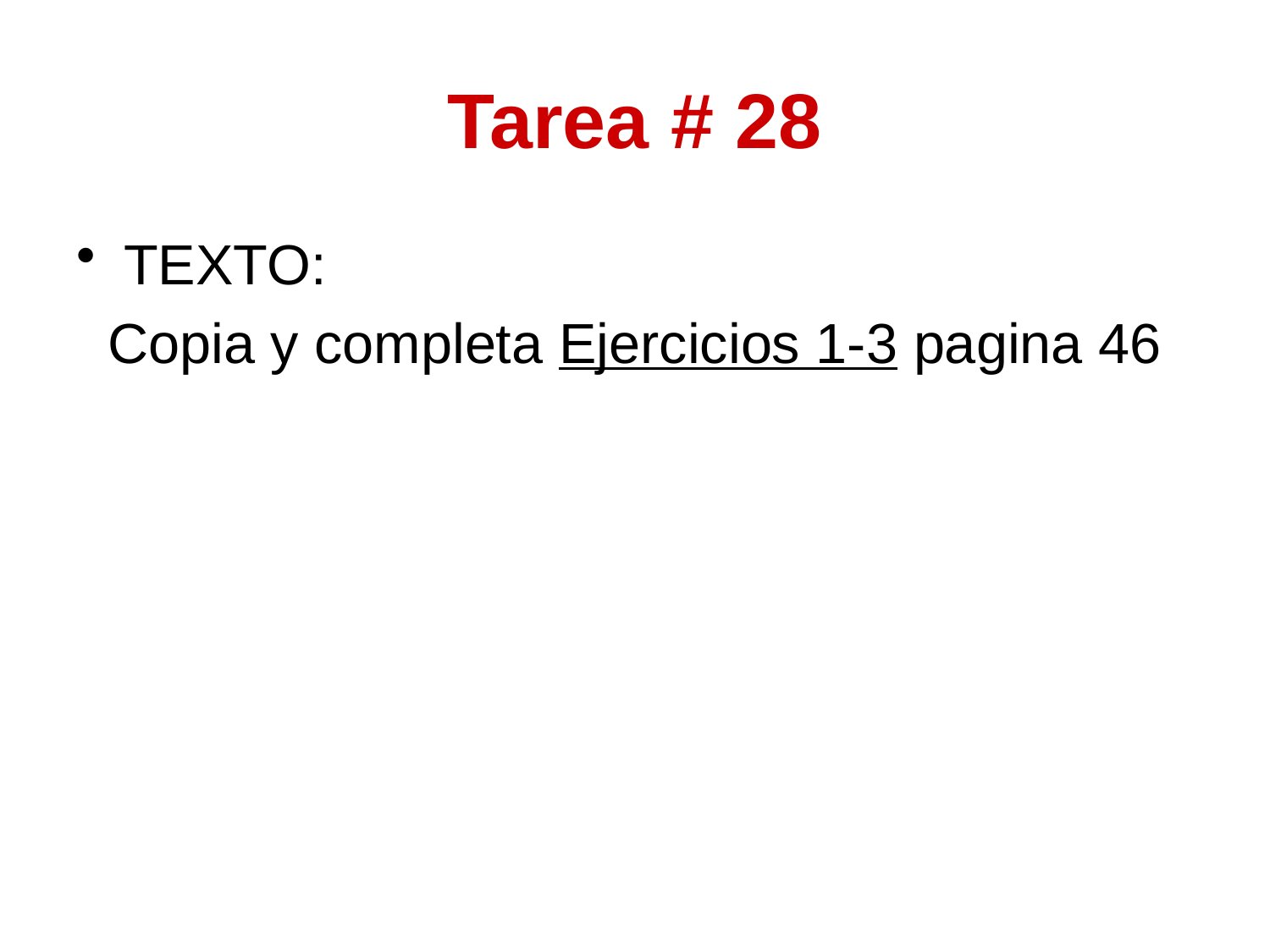

# Tarea # 28
TEXTO:
  Copia y completa Ejercicios 1-3 pagina 46